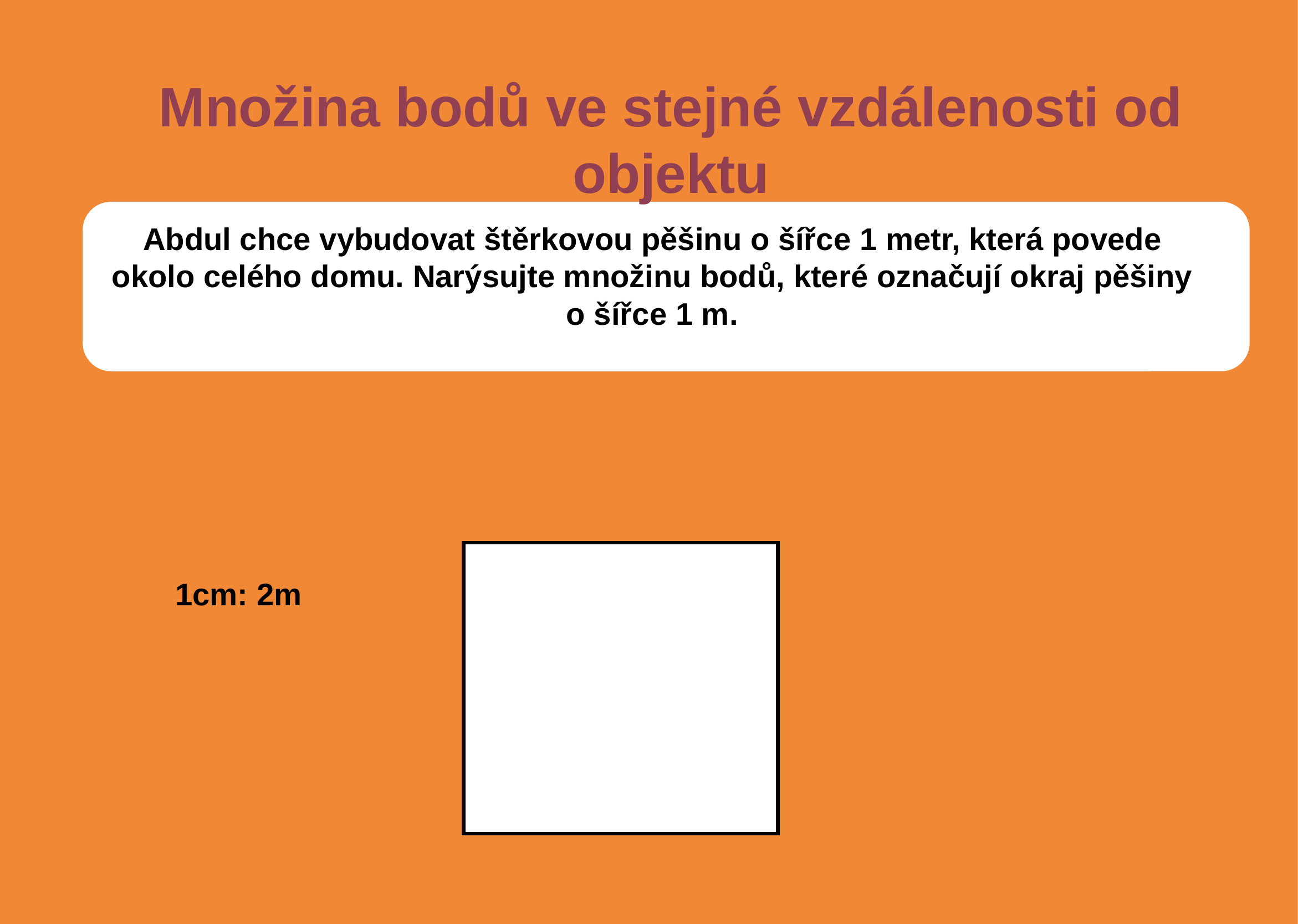

Množina bodů ve stejné vzdálenosti od objektu

Abdul chce vybudovat štěrkovou pěšinu o šířce 1 metr, která povede okolo celého domu. Narýsujte množinu bodů, které označují okraj pěšiny o šířce 1 m.

1cm: 2m